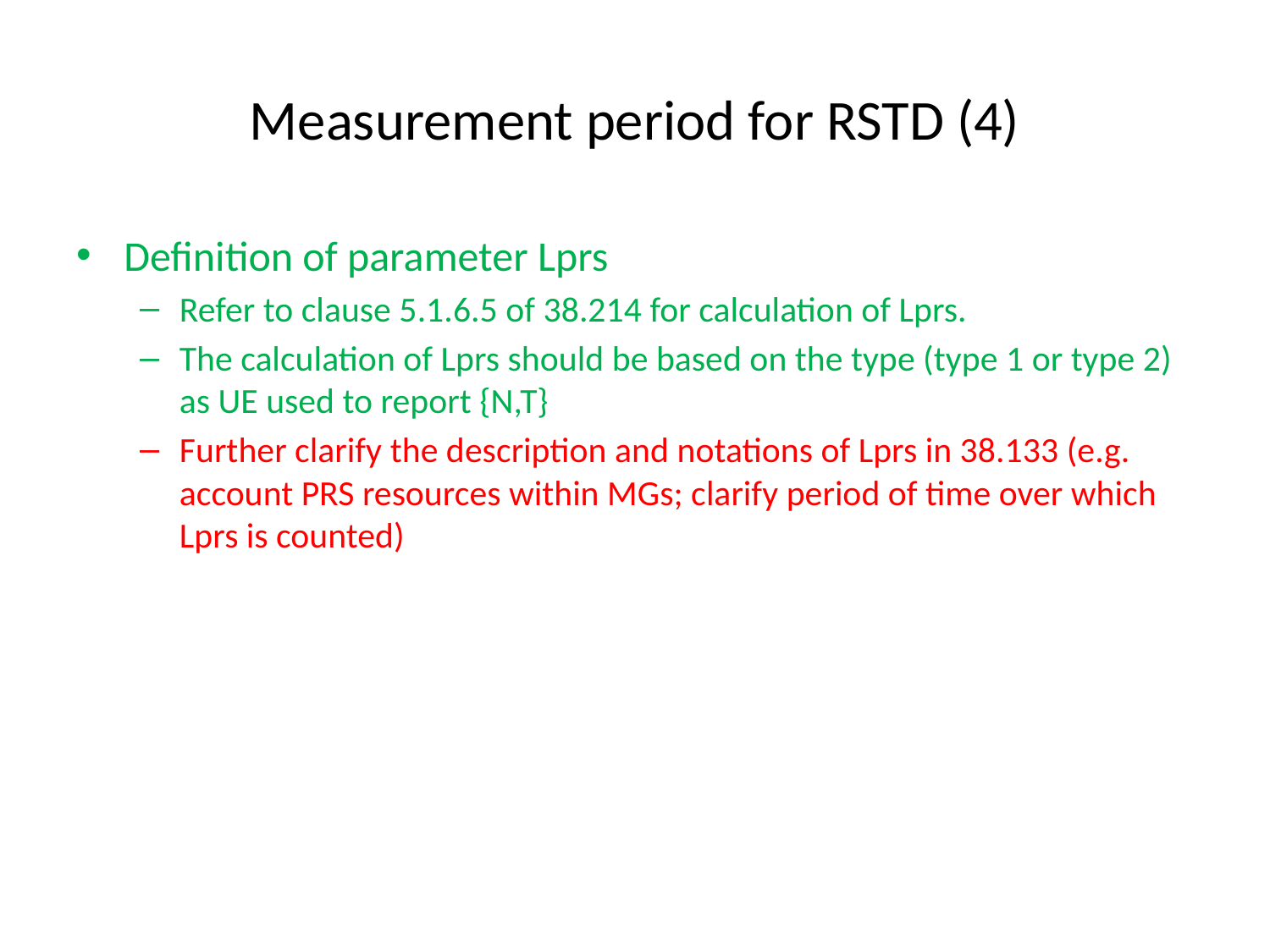

# Measurement period for RSTD (4)
Definition of parameter Lprs
Refer to clause 5.1.6.5 of 38.214 for calculation of Lprs.
The calculation of Lprs should be based on the type (type 1 or type 2) as UE used to report {N,T}
Further clarify the description and notations of Lprs in 38.133 (e.g. account PRS resources within MGs; clarify period of time over which Lprs is counted)